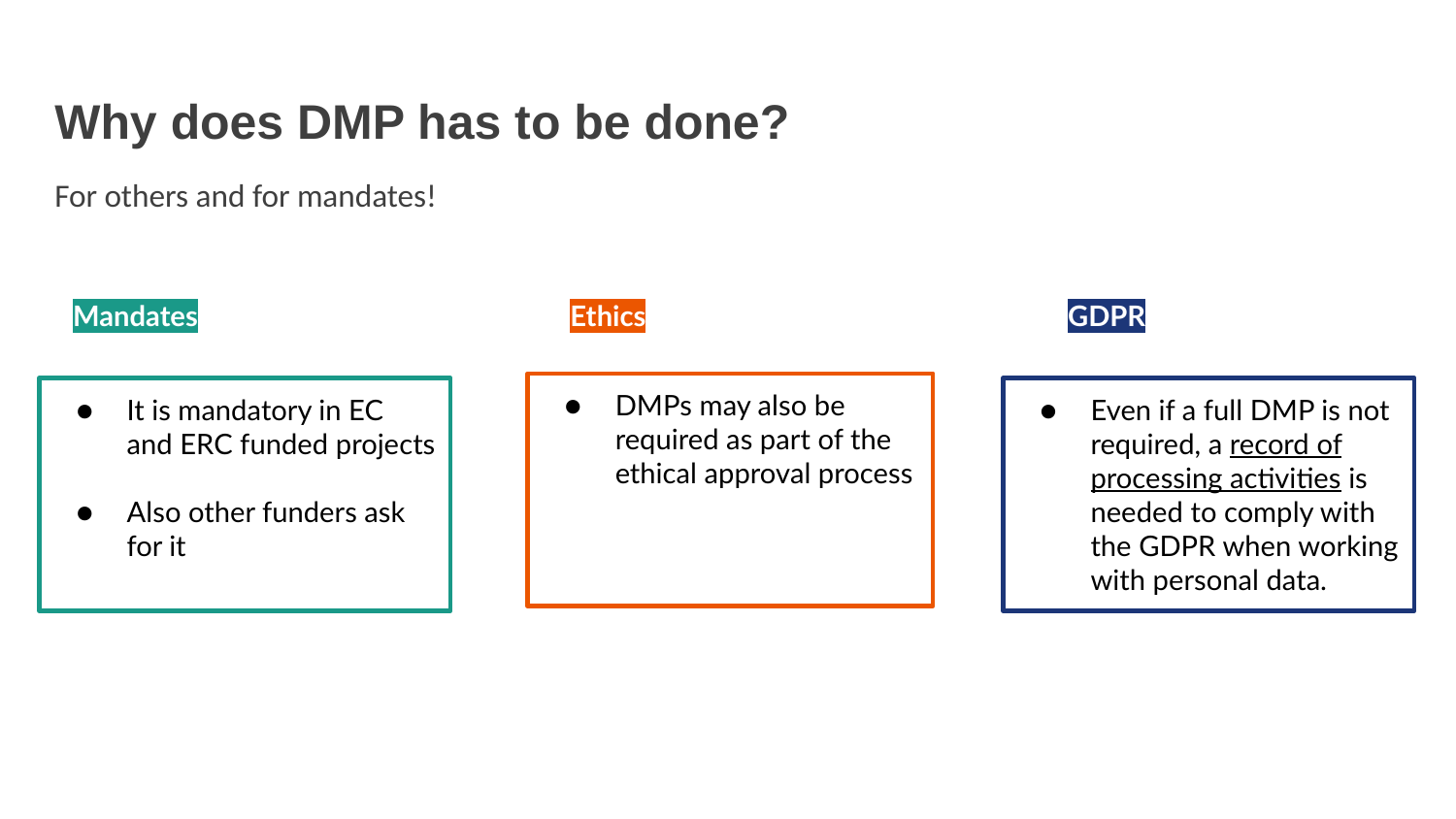

# Why does DMP has to be done?
For others and for mandates!
Mandates
Ethics
GDPR
DMPs may also be required as part of the ethical approval process

It is mandatory in EC and ERC funded projects

Also other funders ask for it

Even if a full DMP is not required, a record of processing activities is needed to comply with the GDPR when working with personal data.